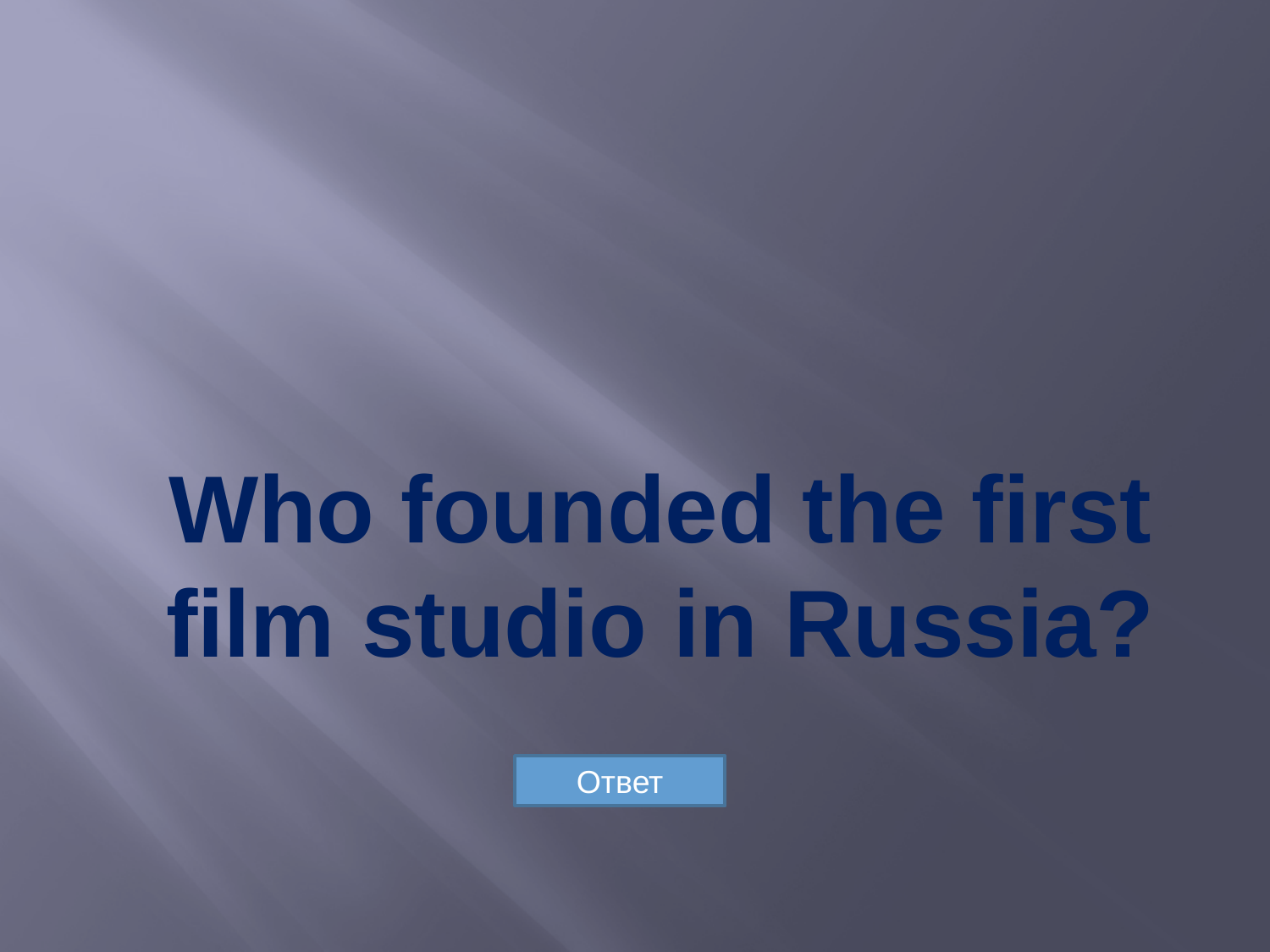

# Who founded the first film studio in Russia?